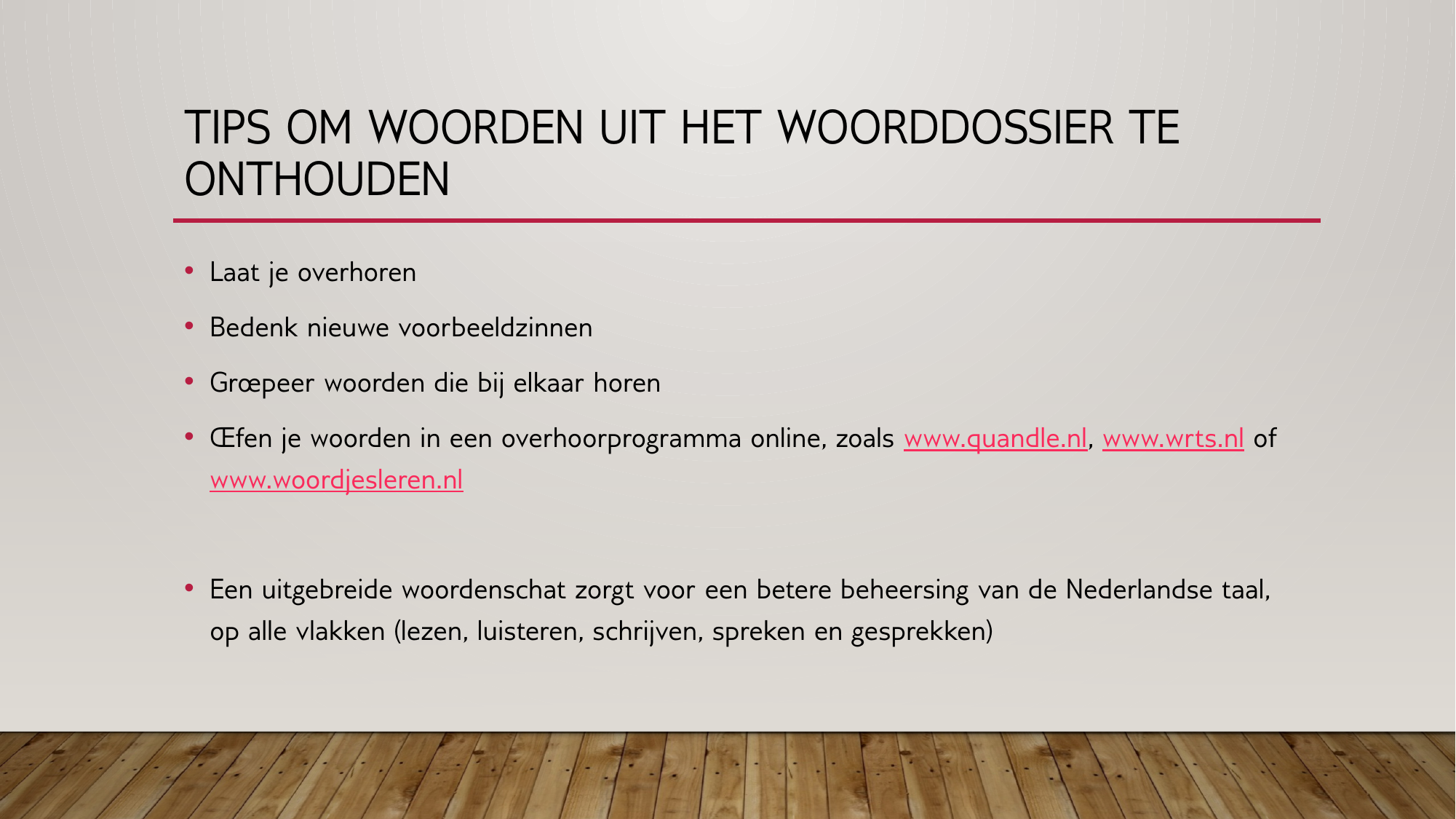

# Tips om woorden uit het woorddossier te onthouden
Laat je overhoren
Bedenk nieuwe voorbeeldzinnen
Groepeer woorden die bij elkaar horen
Oefen je woorden in een overhoorprogramma online, zoals www.quandle.nl, www.wrts.nl of www.woordjesleren.nl

Een uitgebreide woordenschat zorgt voor een betere beheersing van de Nederlandse taal, op alle vlakken (lezen, luisteren, schrijven, spreken en gesprekken)